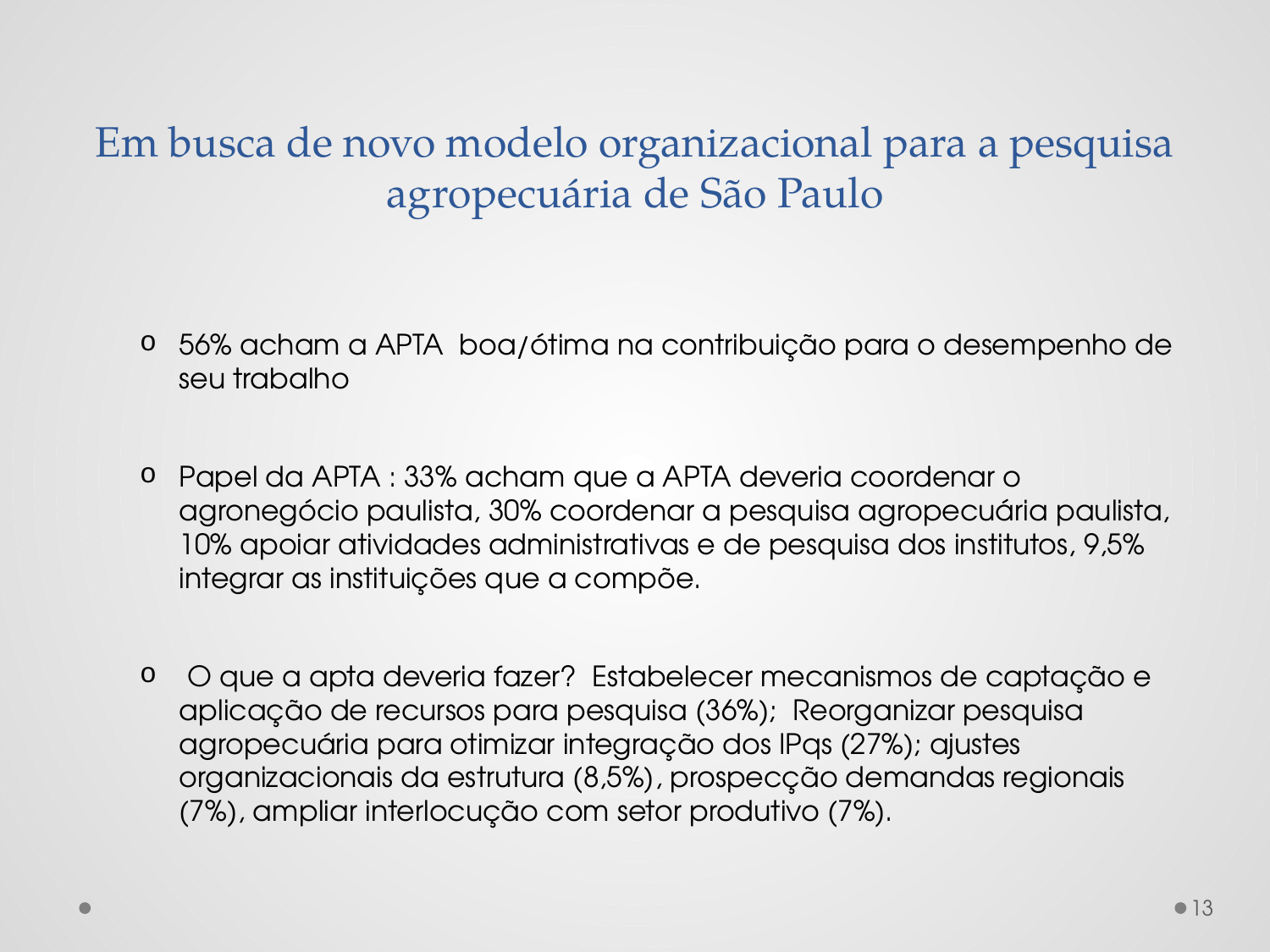

# Em busca de novo modelo organizacional para a pesquisa agropecuária de São Paulo

56% acham a APTA  boa/ótima na contribuição para o desempenho de seu trabalho

Papel da APTA : 33% acham que a APTA deveria coordenar o agronegócio paulista, 30% coordenar a pesquisa agropecuária paulista, 10% apoiar atividades administrativas e de pesquisa dos institutos, 9,5% integrar as instituições que a compõe.

 O que a apta deveria fazer?  Estabelecer mecanismos de captação e aplicação de recursos para pesquisa (36%);  Reorganizar pesquisa agropecuária para otimizar integração dos IPqs (27%); ajustes organizacionais da estrutura (8,5%), prospecção demandas regionais (7%), ampliar interlocução com setor produtivo (7%).

13